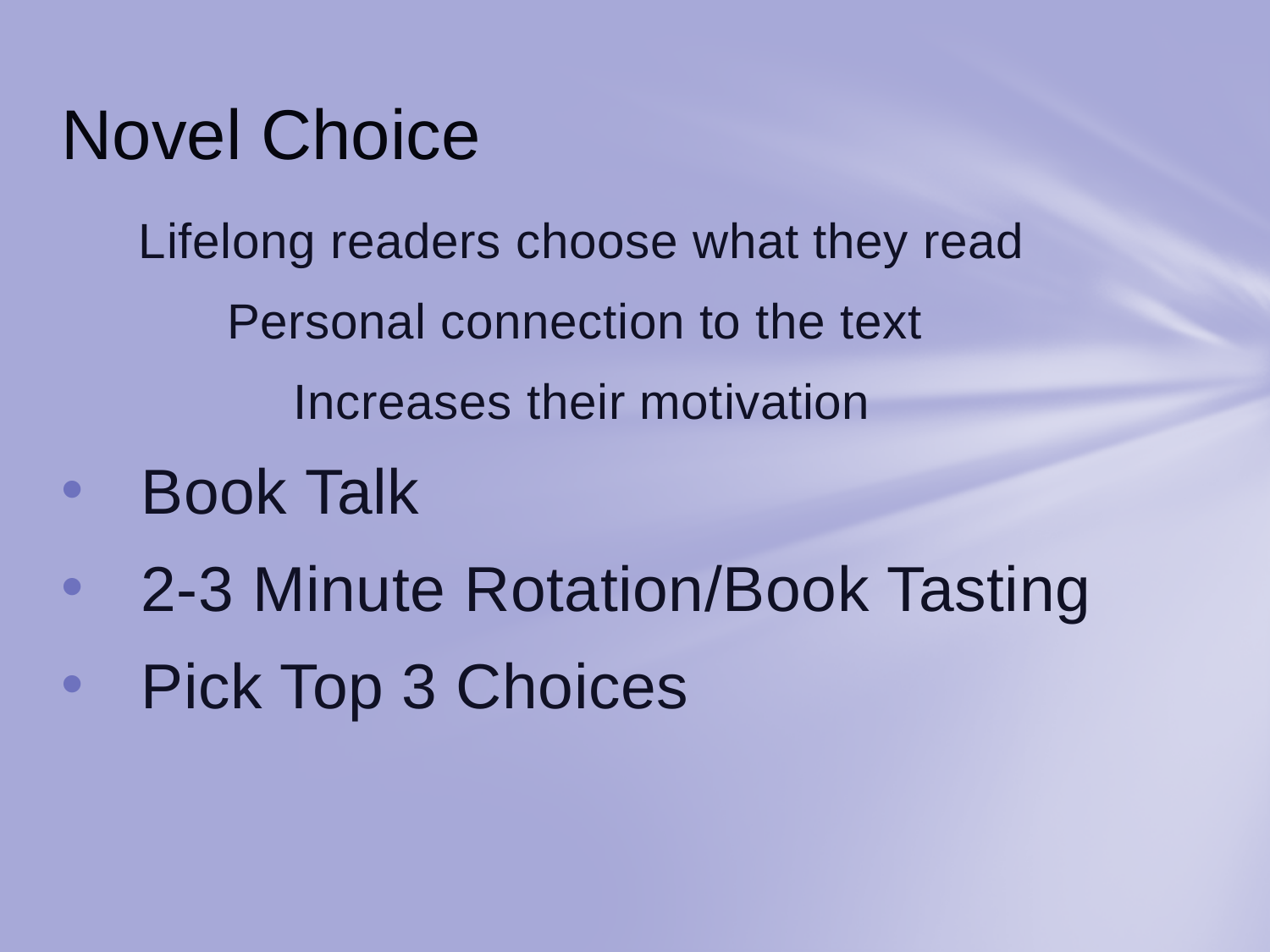

# Novel Choice
Lifelong readers choose what they read
Personal connection to the text
Increases their motivation
Book Talk
2-3 Minute Rotation/Book Tasting
Pick Top 3 Choices